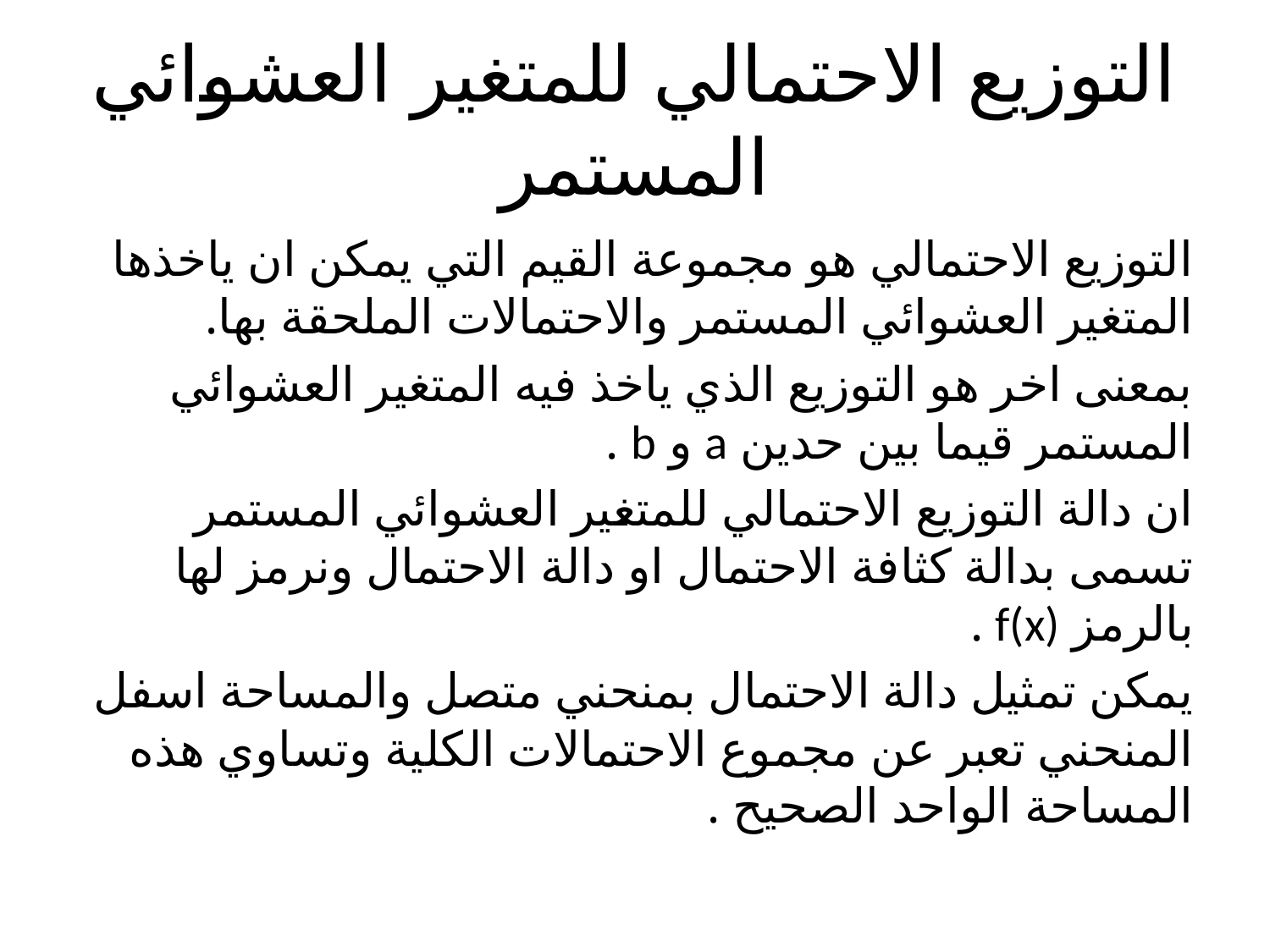

# التوزيع الاحتمالي للمتغير العشوائي المستمر
التوزيع الاحتمالي هو مجموعة القيم التي يمكن ان ياخذها المتغير العشوائي المستمر والاحتمالات الملحقة بها.
بمعنى اخر هو التوزيع الذي ياخذ فيه المتغير العشوائي المستمر قيما بين حدين a و b .
ان دالة التوزيع الاحتمالي للمتغير العشوائي المستمر تسمى بدالة كثافة الاحتمال او دالة الاحتمال ونرمز لها بالرمز f(x) .
يمكن تمثيل دالة الاحتمال بمنحني متصل والمساحة اسفل المنحني تعبر عن مجموع الاحتمالات الكلية وتساوي هذه المساحة الواحد الصحيح .